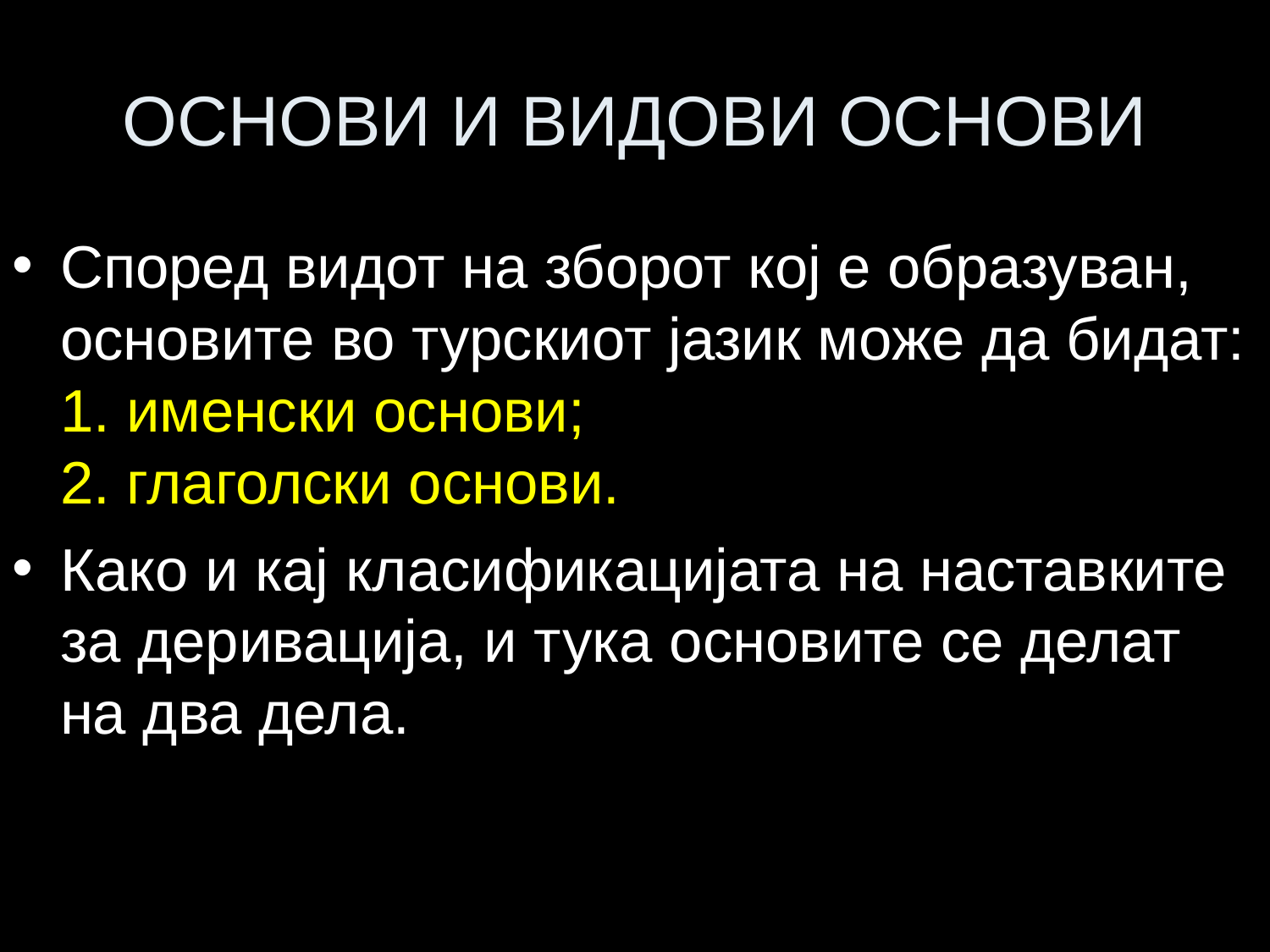

# ОСНОВИ И ВИДОВИ ОСНОВИ
Според видот на зборот кој е образуван, основите во турскиот јазик може да бидат:
1. именски основи;
2. глаголски основи.
Како и кај класификацијата на наставките за деривација, и тука основите се делат на два дела.